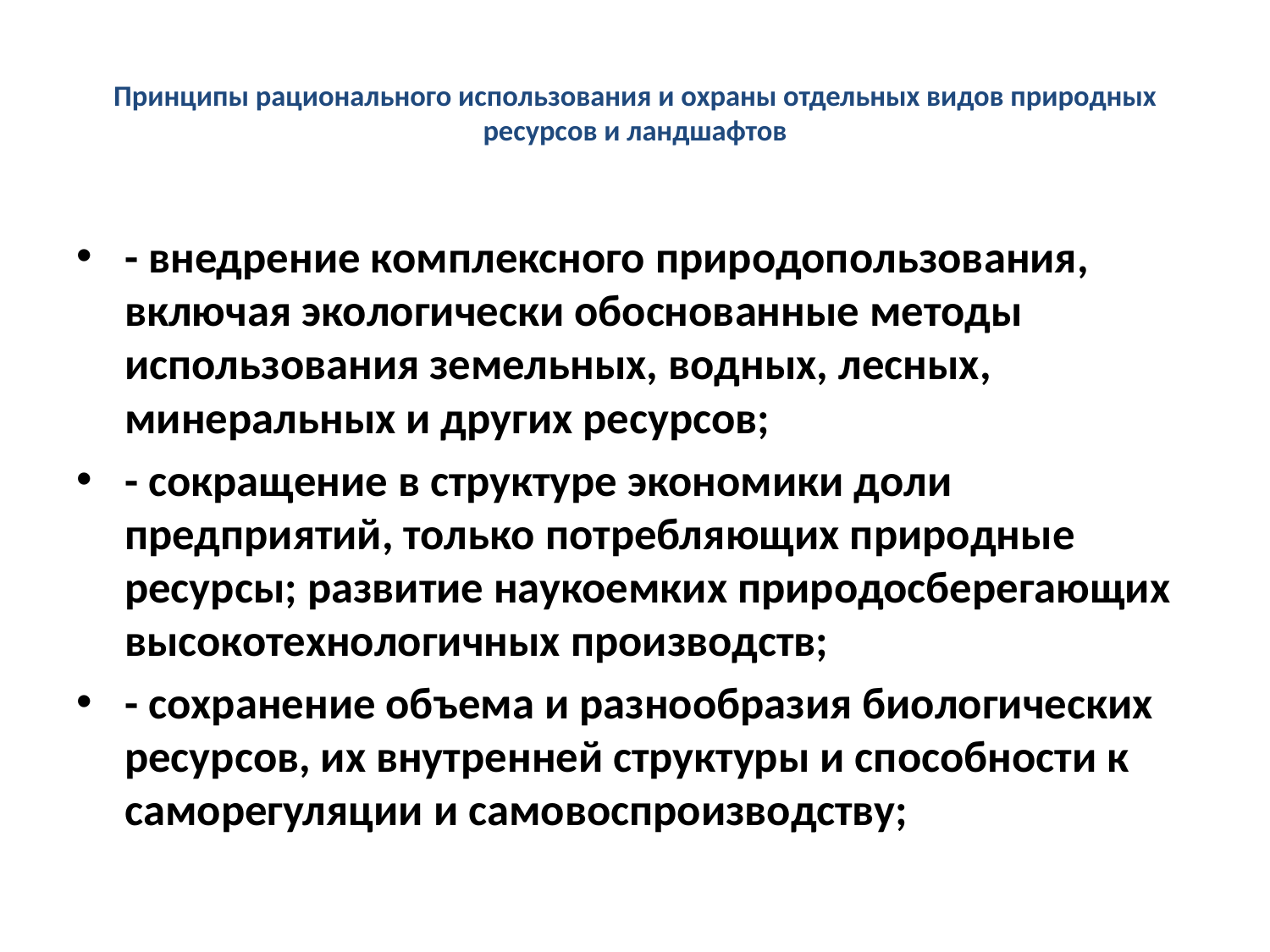

# Принципы рационального использования и охраны отдельных видов природных ресурсов и ландшафтов
- внедрение комплексного природопользования, включая экологически обоснованные методы использования земельных, водных, лесных, минеральных и других ресурсов;
- сокращение в структуре экономики доли предприятий, только потребляющих природные ресурсы; развитие наукоемких природосберегающих высокотехнологичных производств;
- сохранение объема и разнообразия биологических ресурсов, их внутренней структуры и способности к саморегуляции и самовоспроизводству;